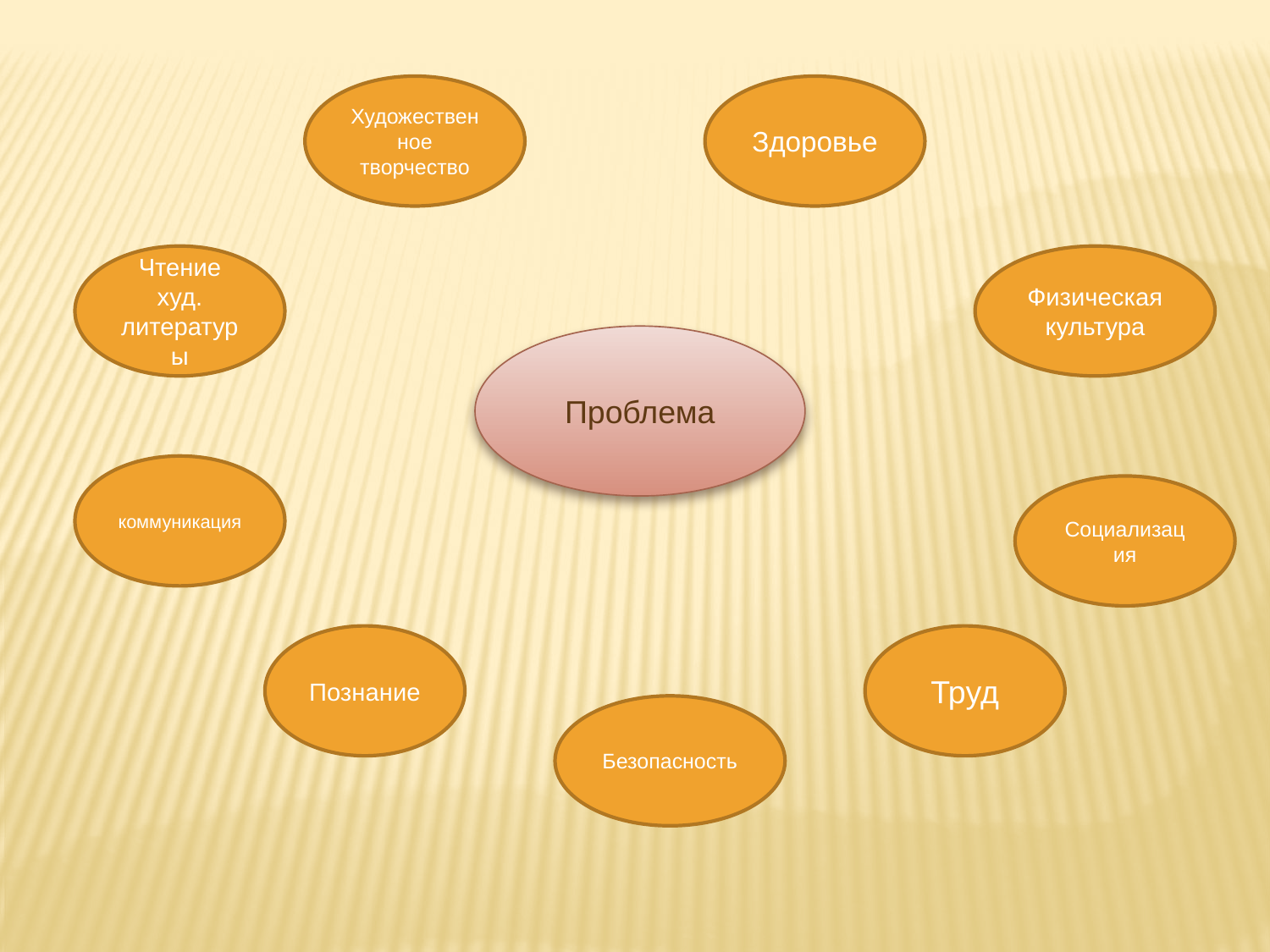

Художественное творчество
Здоровье
Чтение худ. литературы
Физическая
культура
Проблема
коммуникация
Социализация
Познание
Труд
Безопасность